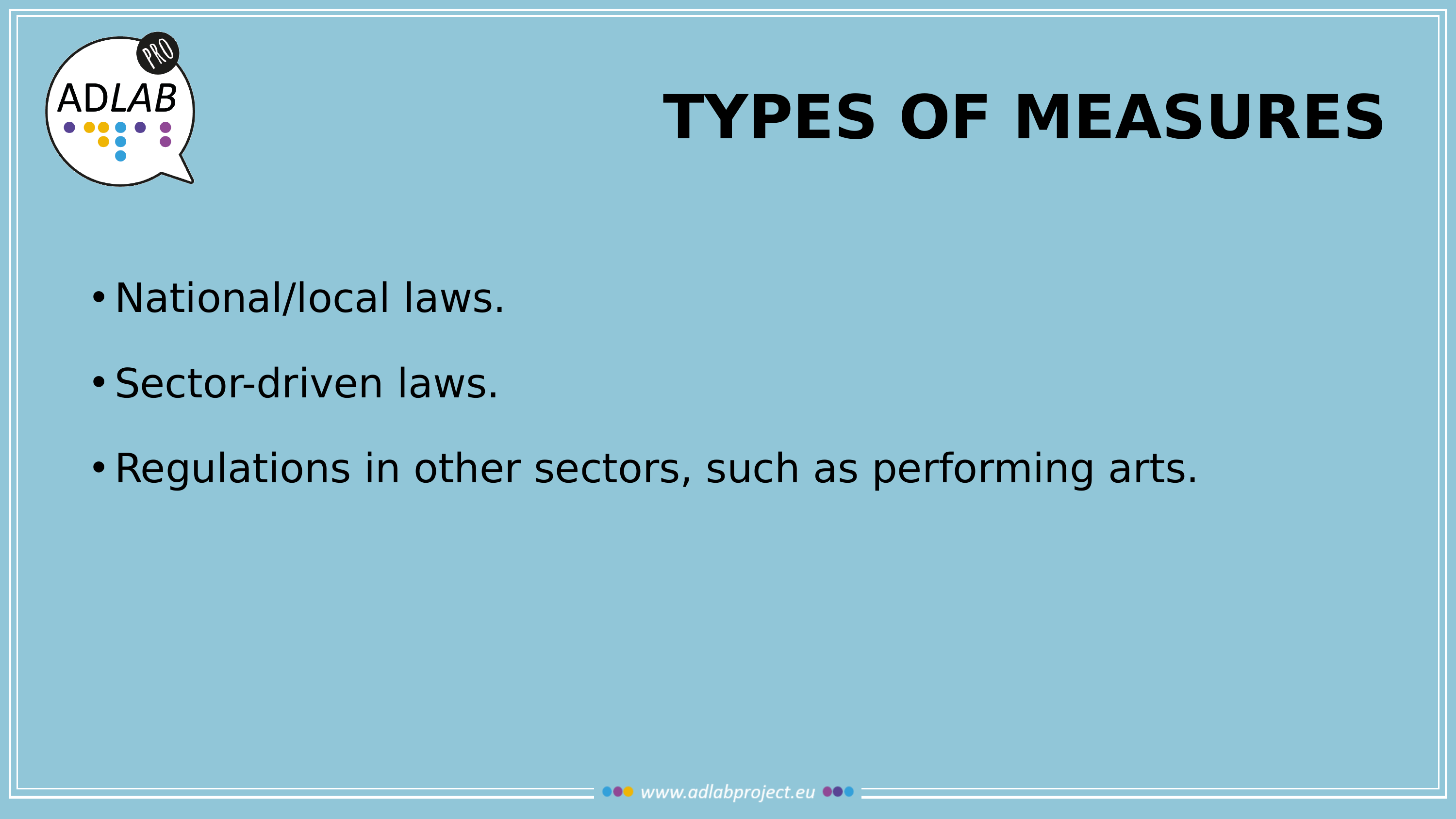

# TYPES OF MEASURES
National/local laws.
Sector-driven laws.
Regulations in other sectors, such as performing arts.